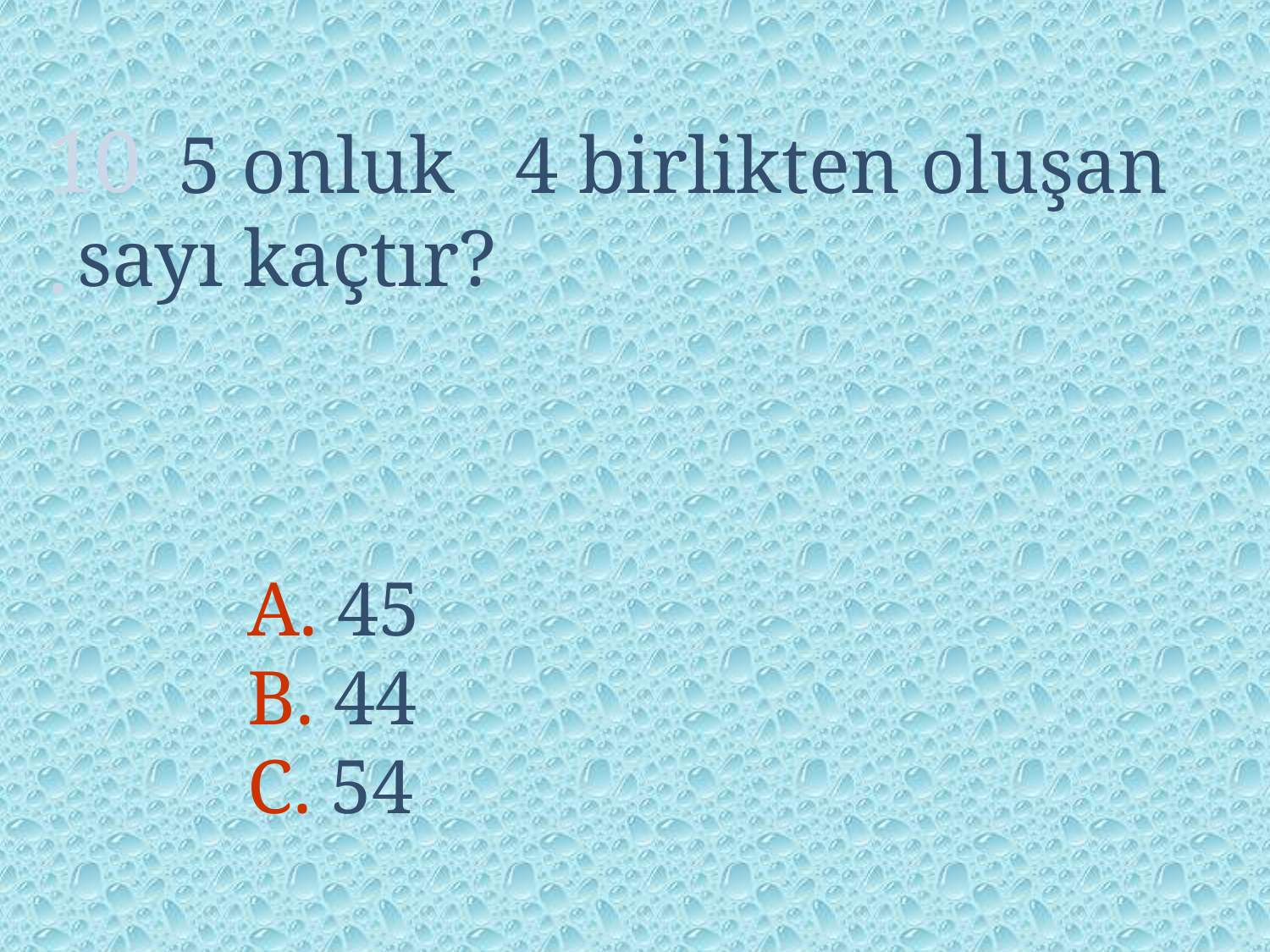

10.

     5 onluk   4 birlikten oluşan sayı kaçtır?
A. 45
B. 44
C. 54